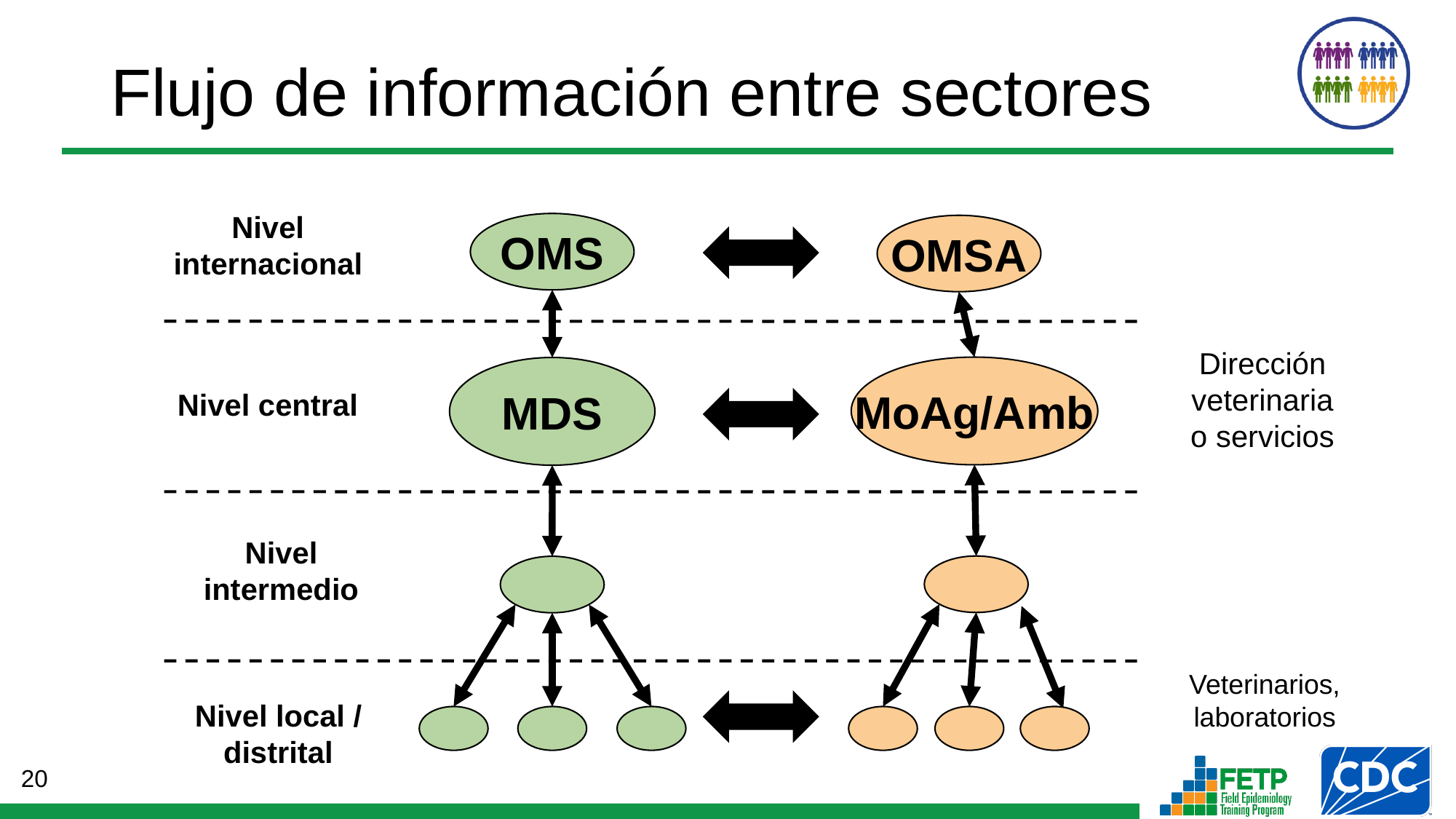

# Flujo de información entre sectores
Nivel internacional
OMS
OMSA

Dirección veterinaria
o servicios
MoAg/Amb
MDS
Nivel central

Nivel intermedio

Veterinarios, laboratorios

Nivel local / distrital